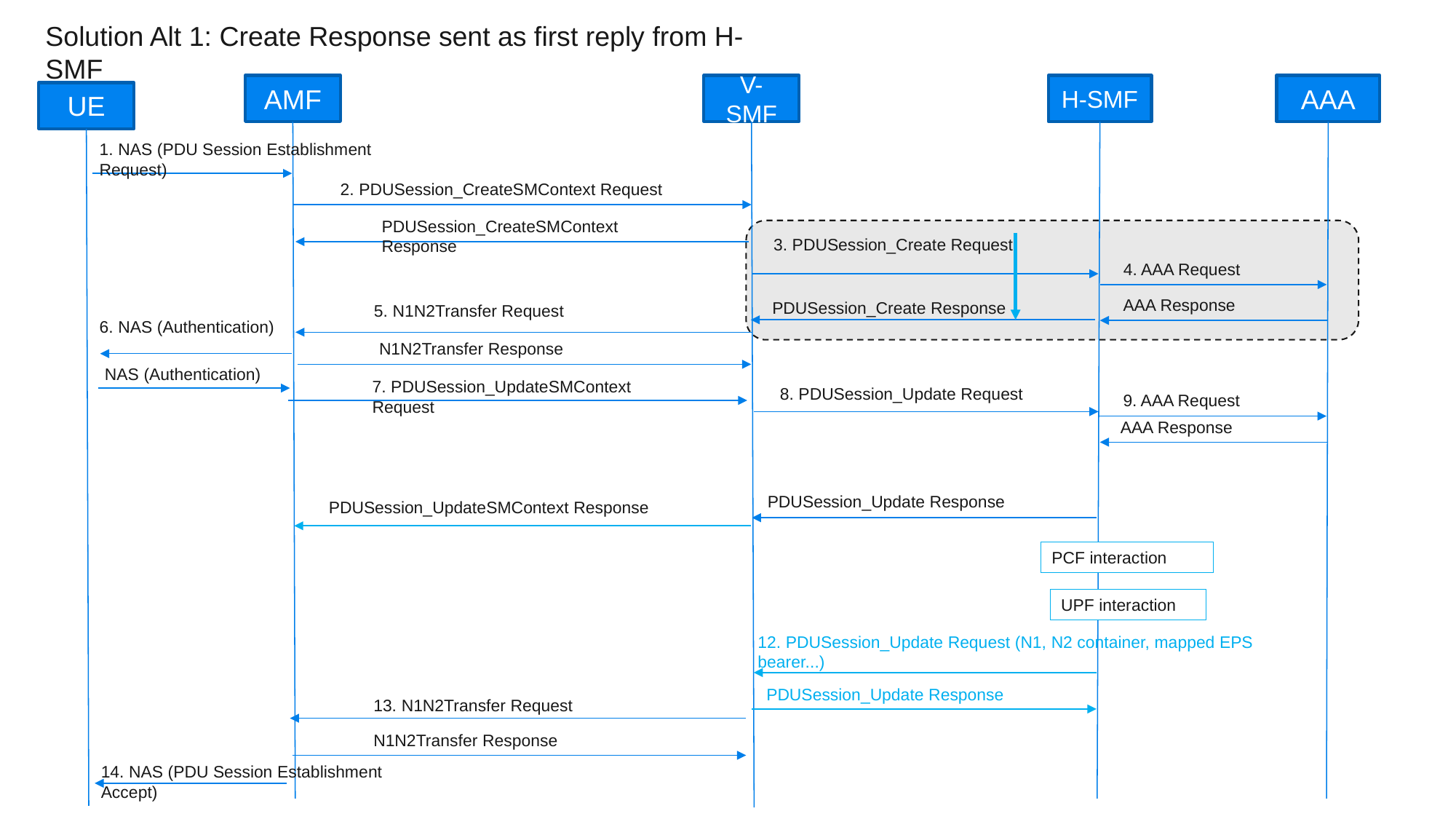

Solution Alt 1: Create Response sent as first reply from H-SMF
AMF
V-SMF
H-SMF
AAA
UE
1. NAS (PDU Session Establishment Request)
2. PDUSession_CreateSMContext Request
PDUSession_CreateSMContext Response

3. PDUSession_Create Request
4. AAA Request
AAA Response
PDUSession_Create Response
5. N1N2Transfer Request
6. NAS (Authentication)
N1N2Transfer Response
NAS (Authentication)
7. PDUSession_UpdateSMContext Request
8. PDUSession_Update Request
9. AAA Request
AAA Response
PDUSession_Update Response
PDUSession_UpdateSMContext Response
PCF interaction
UPF interaction
12. PDUSession_Update Request (N1, N2 container, mapped EPS bearer...)
PDUSession_Update Response
13. N1N2Transfer Request
N1N2Transfer Response
14. NAS (PDU Session Establishment Accept)